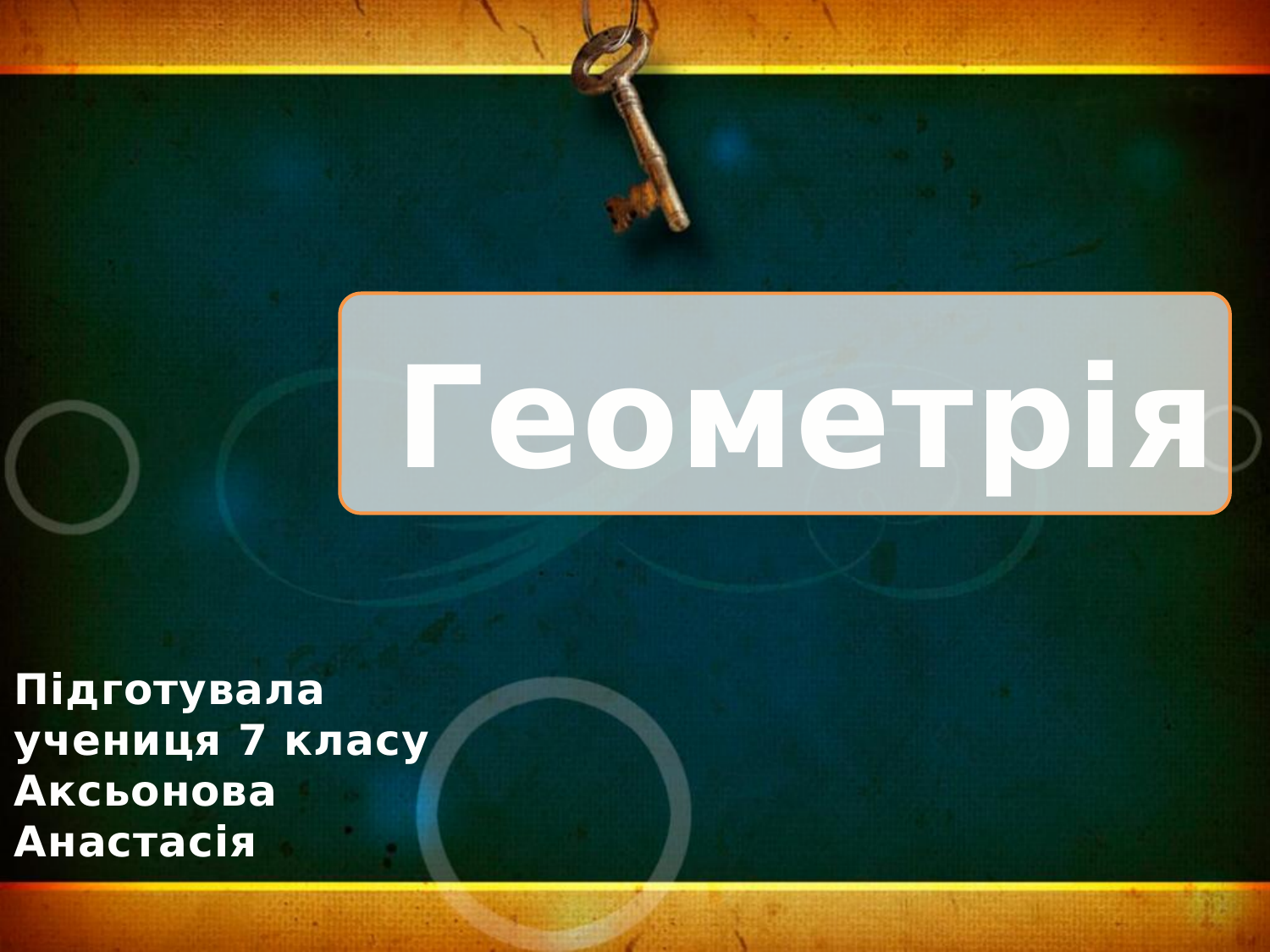

Геометрія
Підготувала учениця 7 класу Аксьонова Анастасія